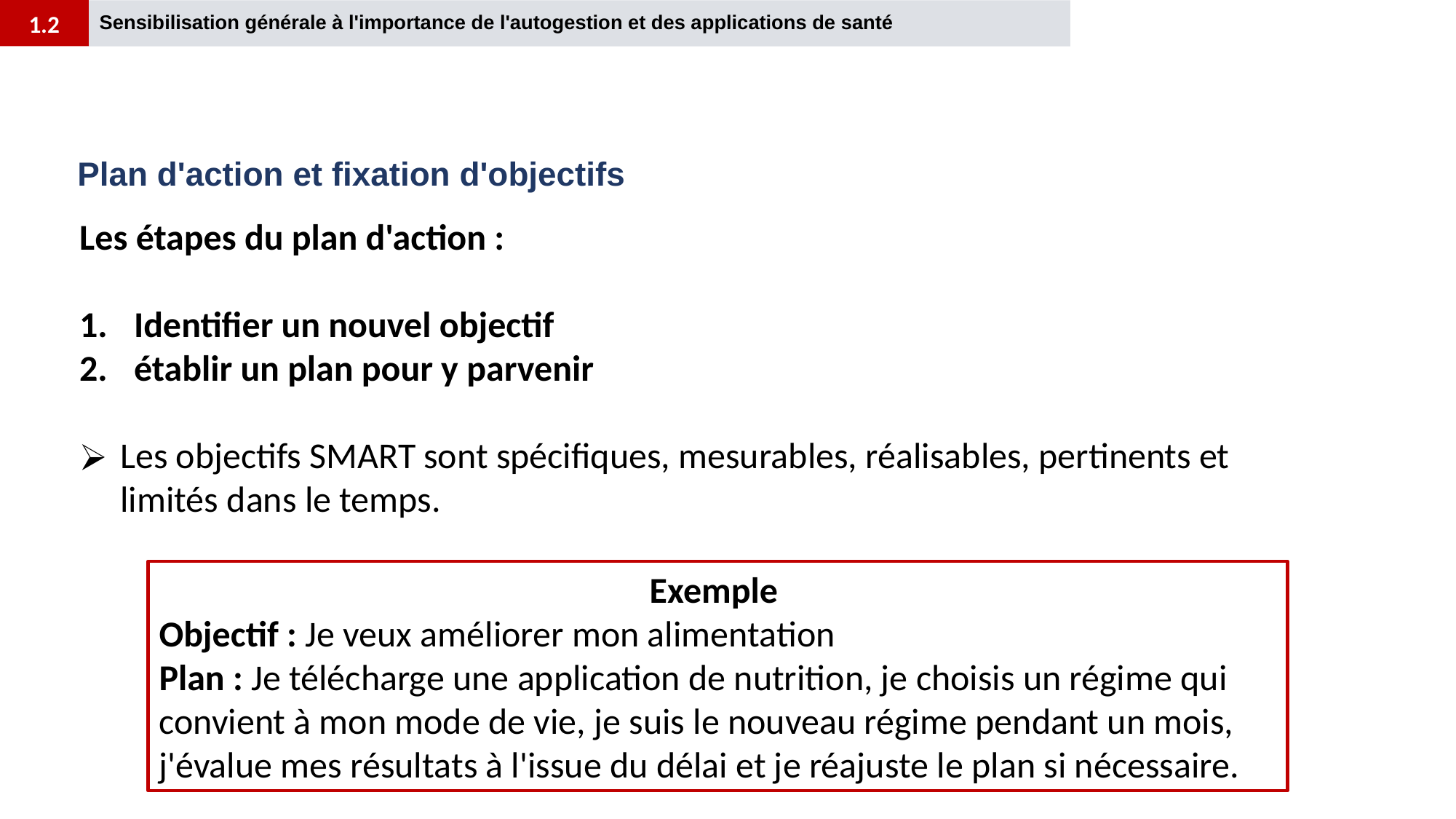

1.2
Sensibilisation générale à l'importance de l'autogestion et des applications de santé
# Plan d'action et fixation d'objectifs
Les étapes du plan d'action :

Identifier un nouvel objectif
établir un plan pour y parvenir

Les objectifs SMART sont spécifiques, mesurables, réalisables, pertinents et limités dans le temps.
Exemple
Objectif : Je veux améliorer mon alimentation
Plan : Je télécharge une application de nutrition, je choisis un régime qui convient à mon mode de vie, je suis le nouveau régime pendant un mois, j'évalue mes résultats à l'issue du délai et je réajuste le plan si nécessaire.